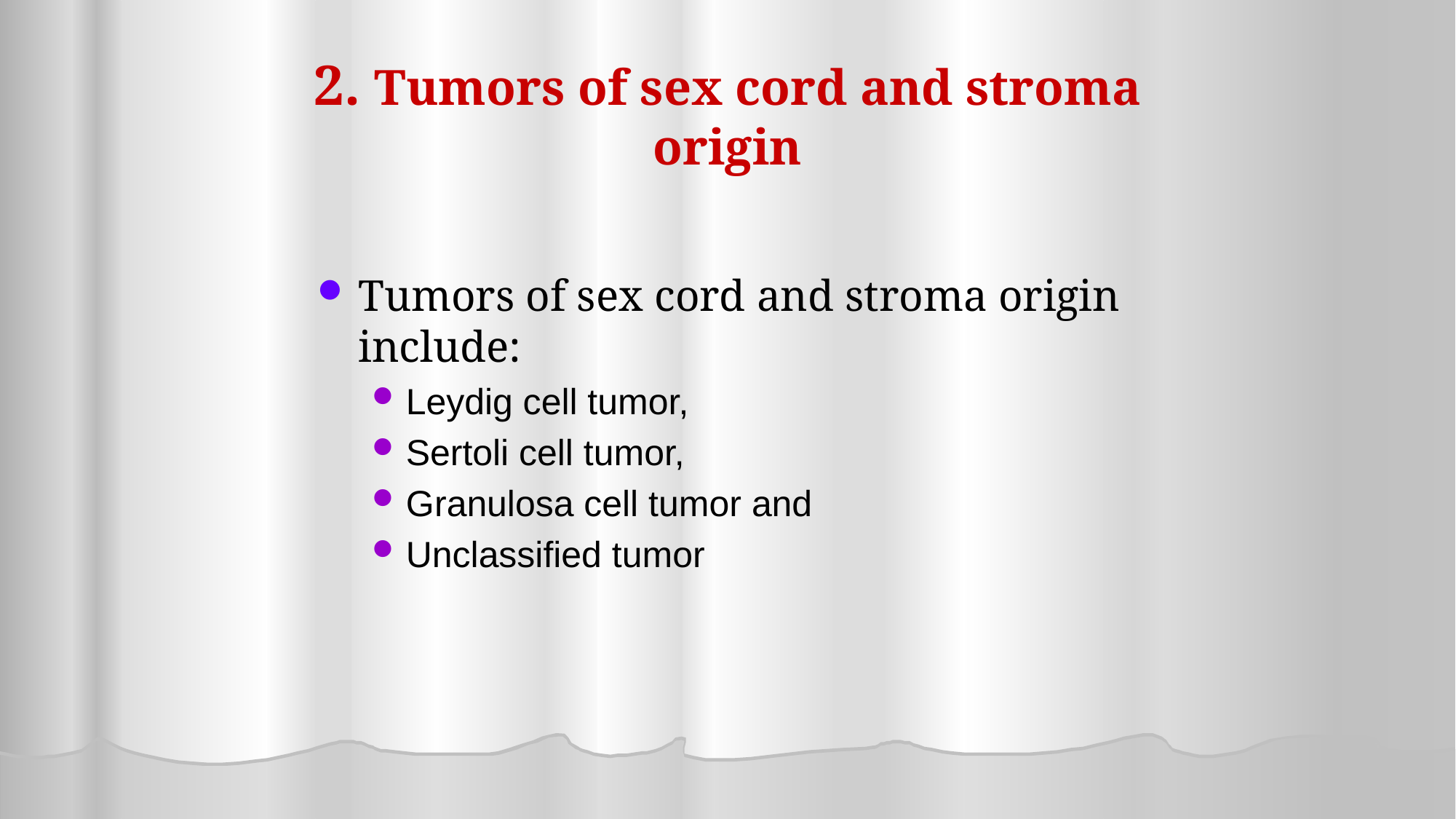

# 2. Tumors of sex cord and stroma origin
Tumors of sex cord and stroma origin include:
Leydig cell tumor,
Sertoli cell tumor,
Granulosa cell tumor and
Unclassified tumor